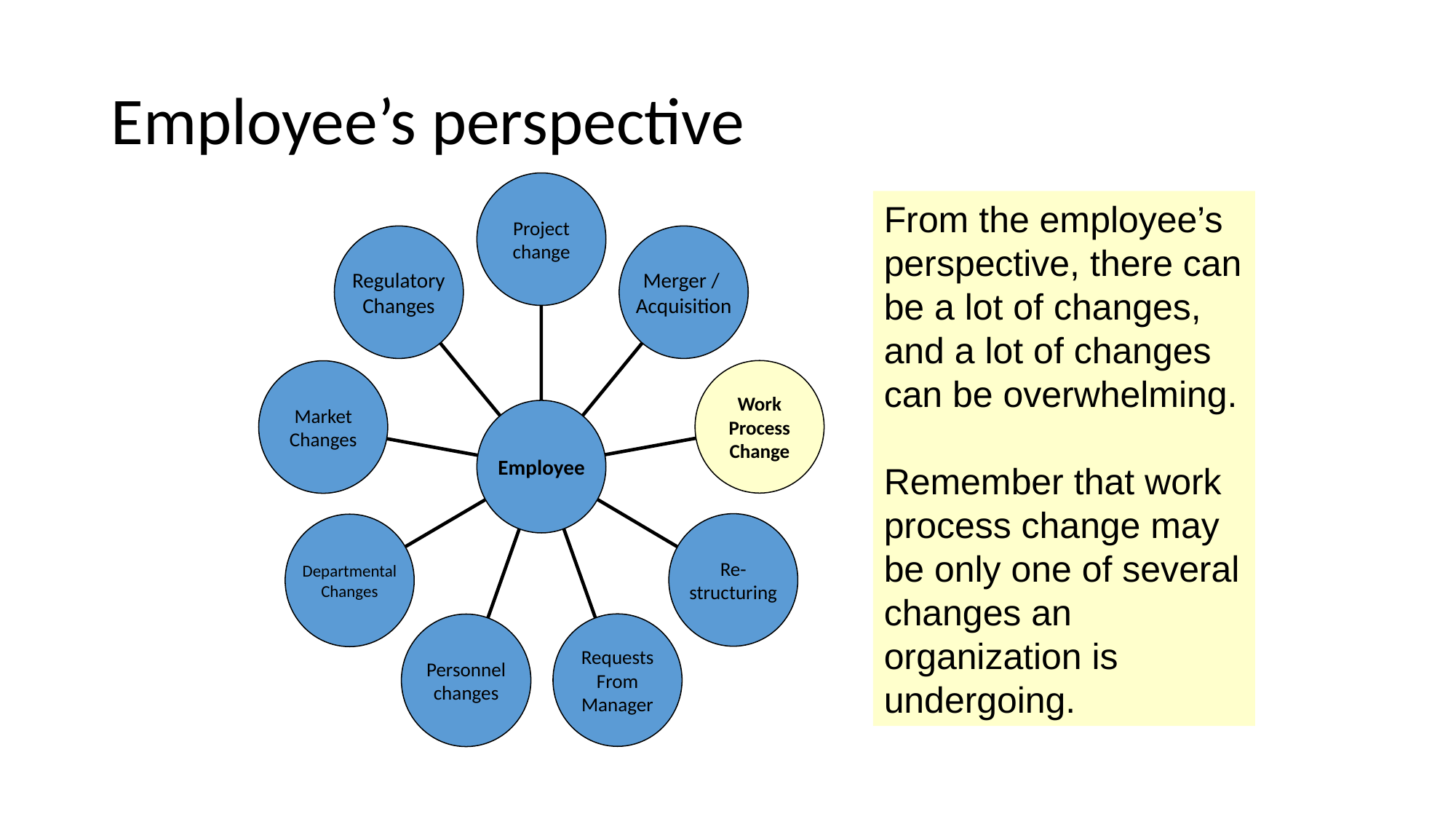

# Employee’s perspective
Project
change
Regulatory
Changes
Merger /
Acquisition

Work
Process
Change
Market
Changes
Employee

Re-
structuring
Departmental
Changes

Requests
From
Manager
Personnel
changes
From the employee’s perspective, there can be a lot of changes, and a lot of changes can be overwhelming.

Remember that work process change may be only one of several changes an organization is undergoing.